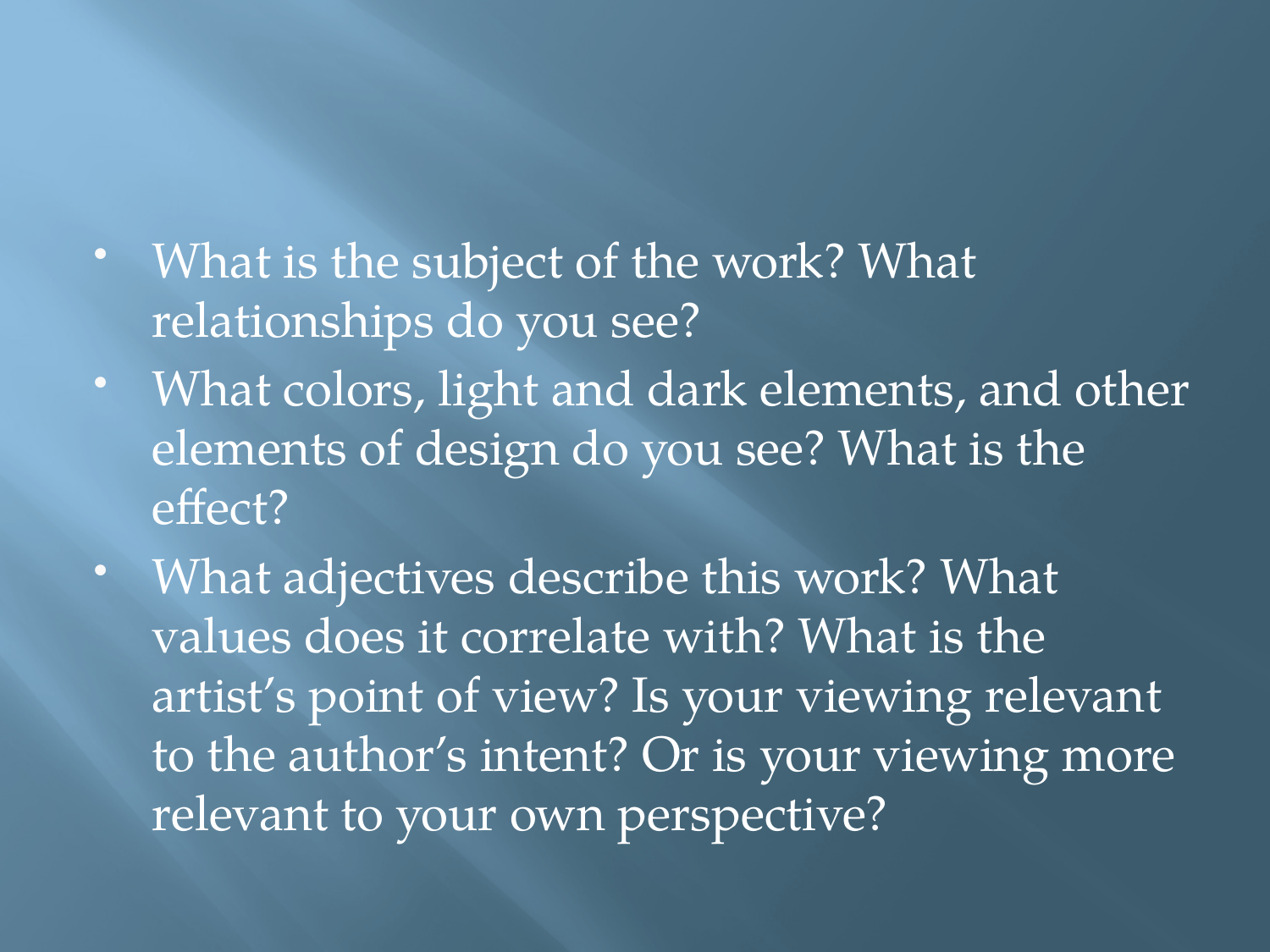

#
What is the subject of the work? What relationships do you see?
What colors, light and dark elements, and other elements of design do you see? What is the effect?
What adjectives describe this work? What values does it correlate with? What is the artist’s point of view? Is your viewing relevant to the author’s intent? Or is your viewing more relevant to your own perspective?